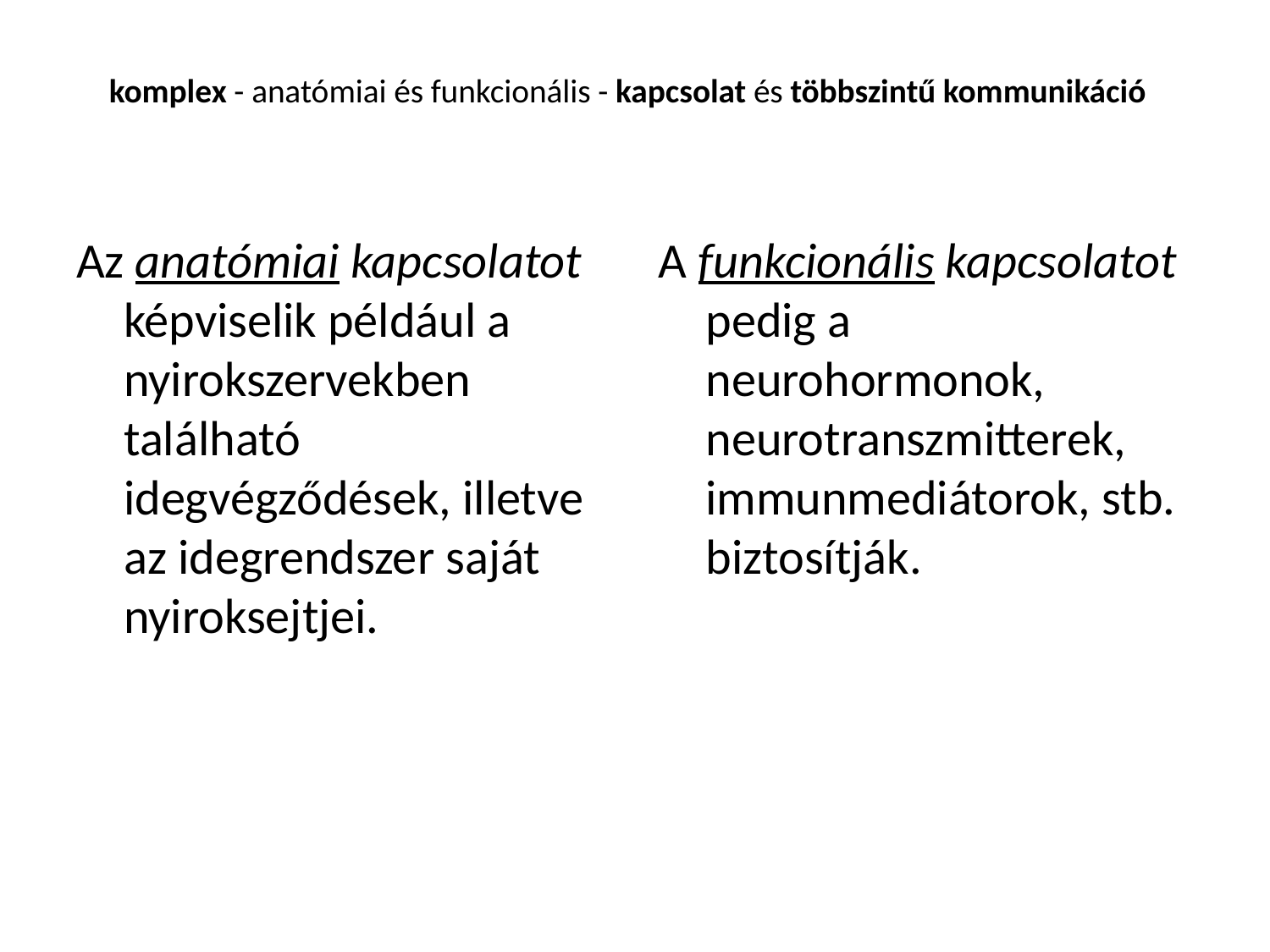

# komplex - anatómiai és funkcionális - kapcsolat és többszintű kommunikáció
Az anatómiai kapcsolatot képviselik például a nyirokszervekben található idegvégződések, illetve az idegrendszer saját nyiroksejtjei.

A funkcionális kapcsolatot pedig a neurohormonok, neurotranszmitterek, immunmediátorok, stb. biztosítják.